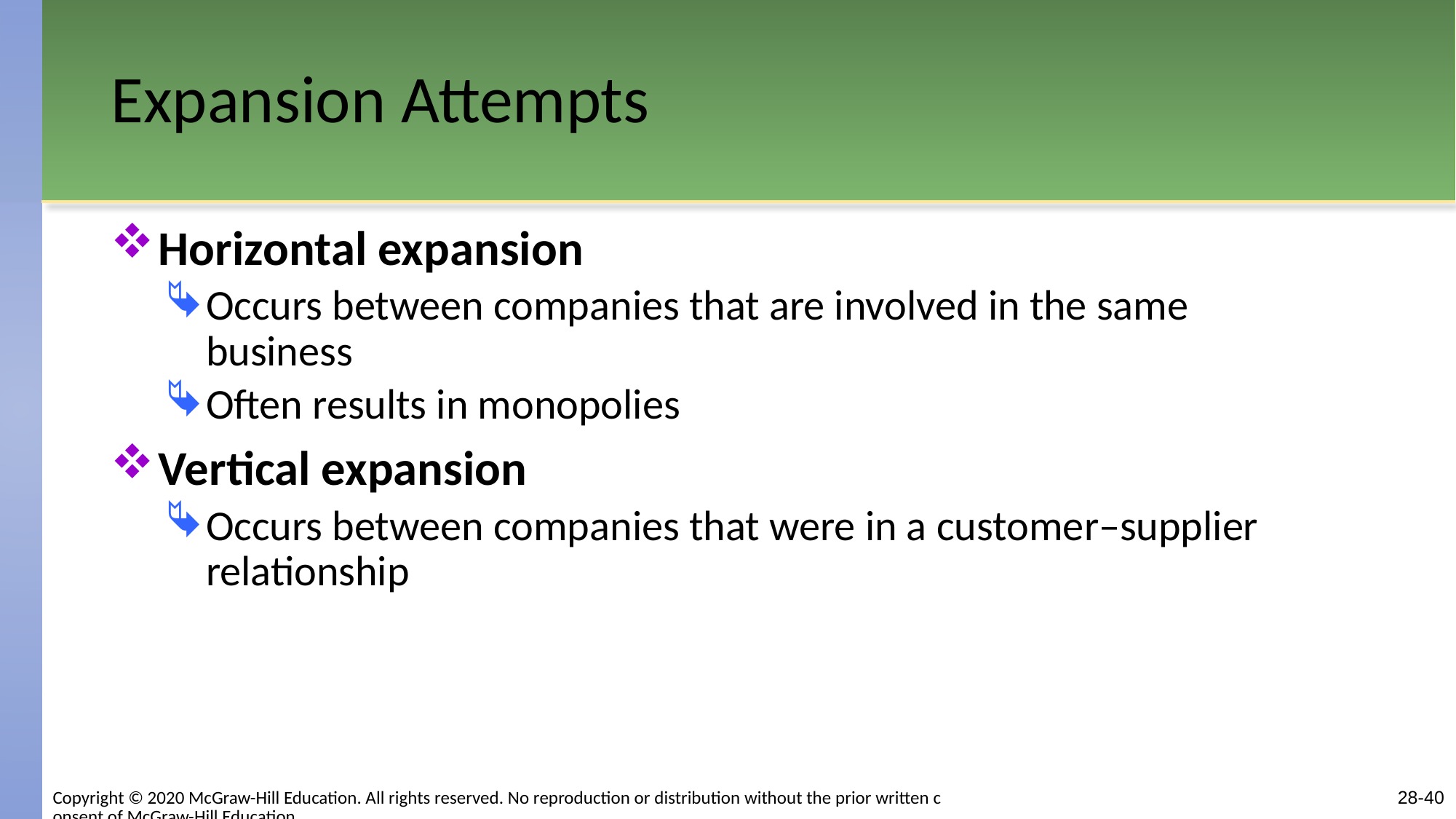

# Expansion Attempts
Horizontal expansion
Occurs between companies that are involved in the same business
Often results in monopolies
Vertical expansion
Occurs between companies that were in a customer–supplier relationship

Copyright © 2020 McGraw-Hill Education. All rights reserved. No reproduction or distribution without the prior written consent of McGraw-Hill Education.
28-40